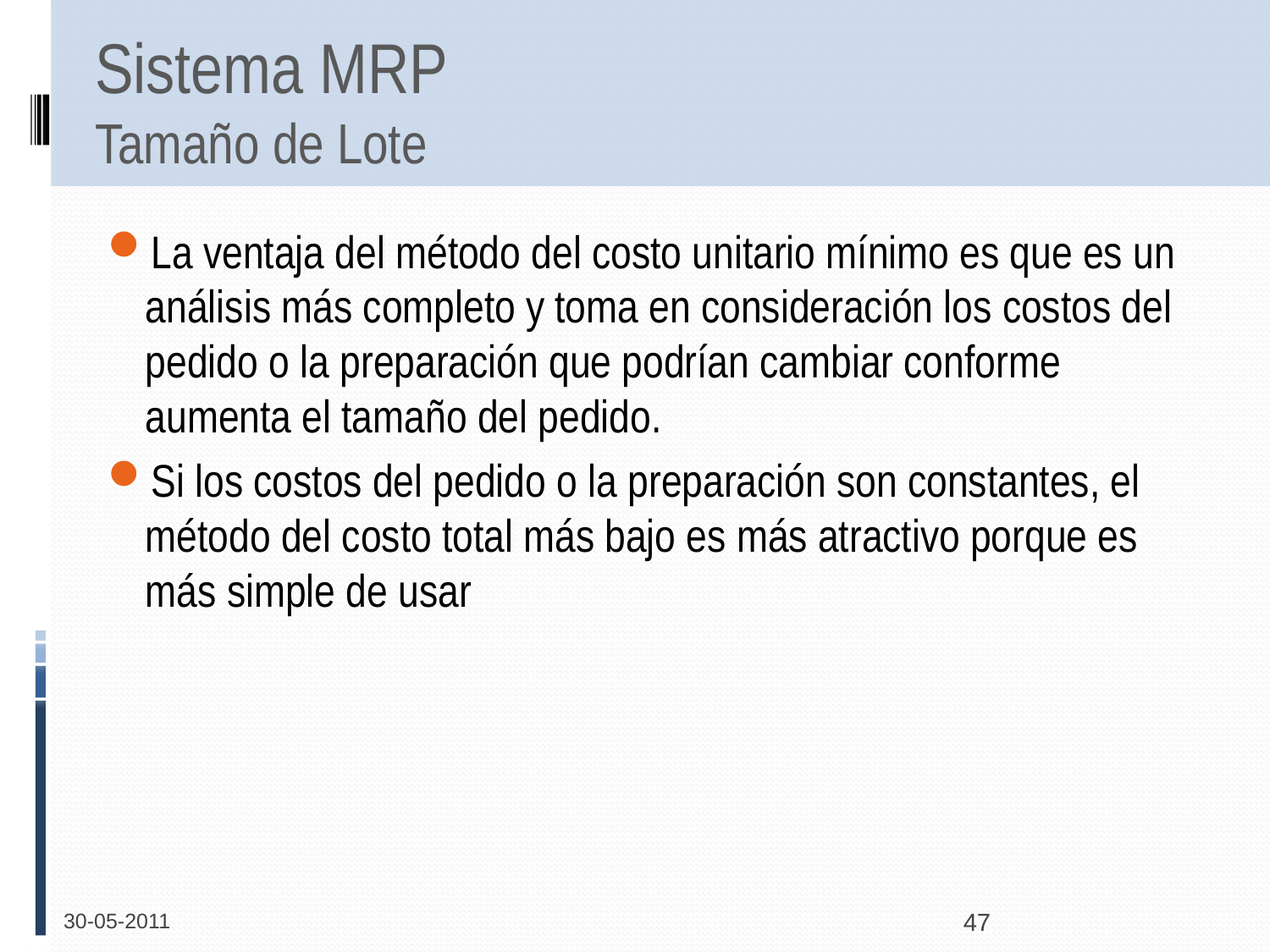

# Sistema MRP Tamaño de Lote
La ventaja del método del costo unitario mínimo es que es un análisis más completo y toma en consideración los costos del pedido o la preparación que podrían cambiar conforme aumenta el tamaño del pedido.
Si los costos del pedido o la preparación son constantes, el método del costo total más bajo es más atractivo porque es más simple de usar
30-05-2011
47